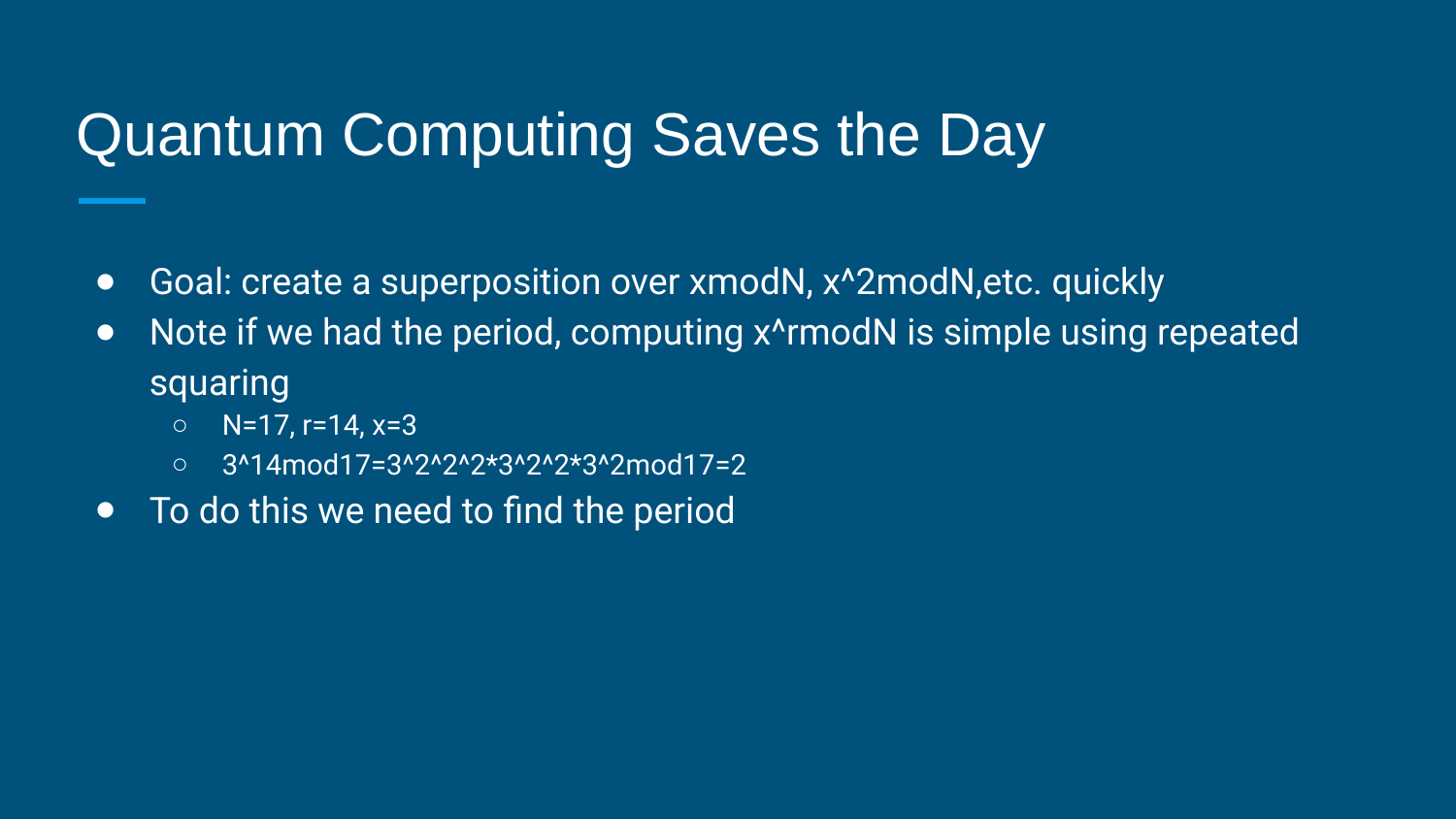

# Quantum Computing Saves the Day
Goal: create a superposition over xmodN, x^2modN,etc. quickly
Note if we had the period, computing x^rmodN is simple using repeated squaring
N=17, r=14, x=3
3^14mod17=3^2^2^2*3^2^2*3^2mod17=2
To do this we need to find the period